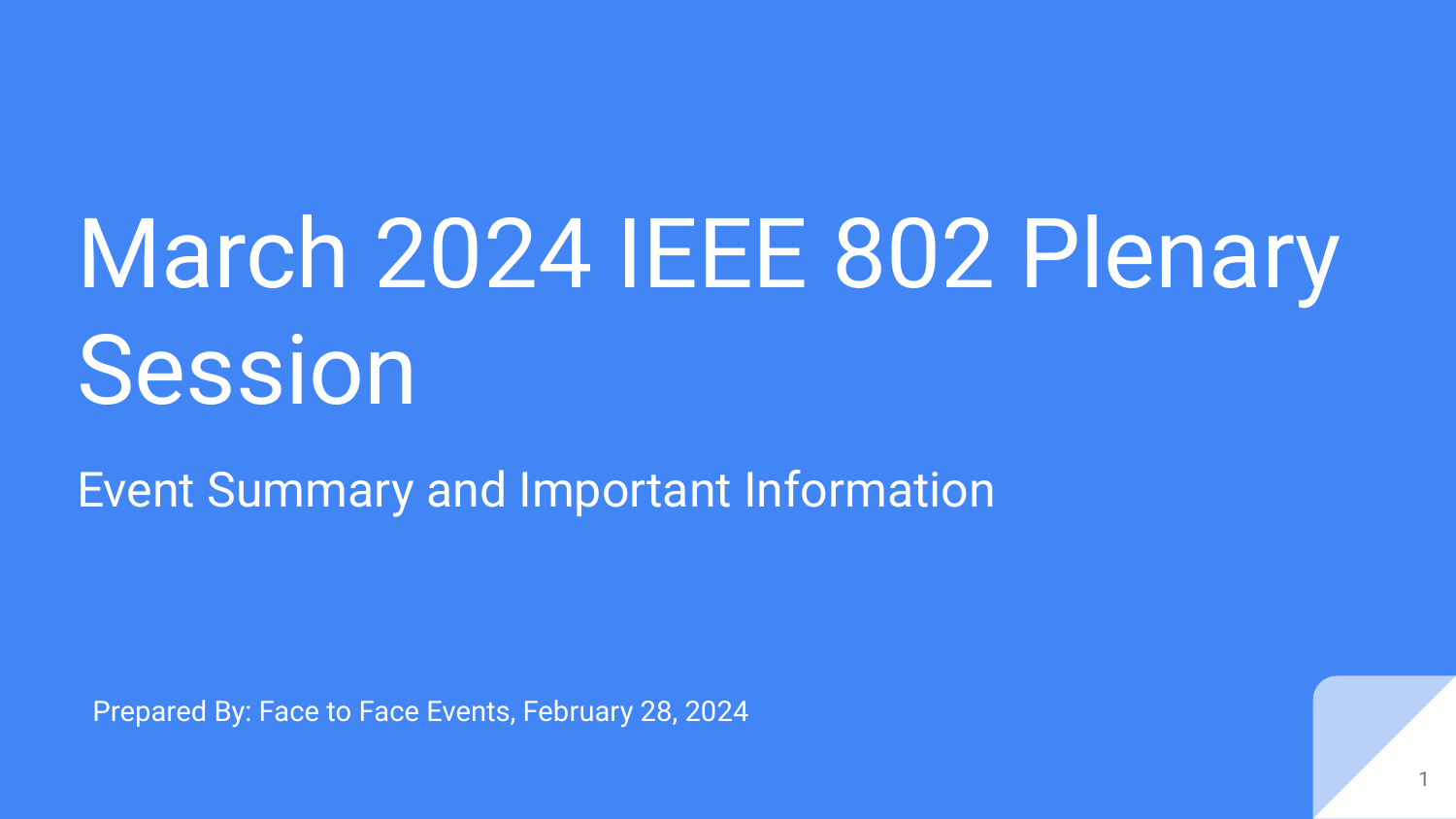

# March 2024 IEEE 802 Plenary Session
Event Summary and Important Information
Prepared By: Face to Face Events, February 28, 2024
1